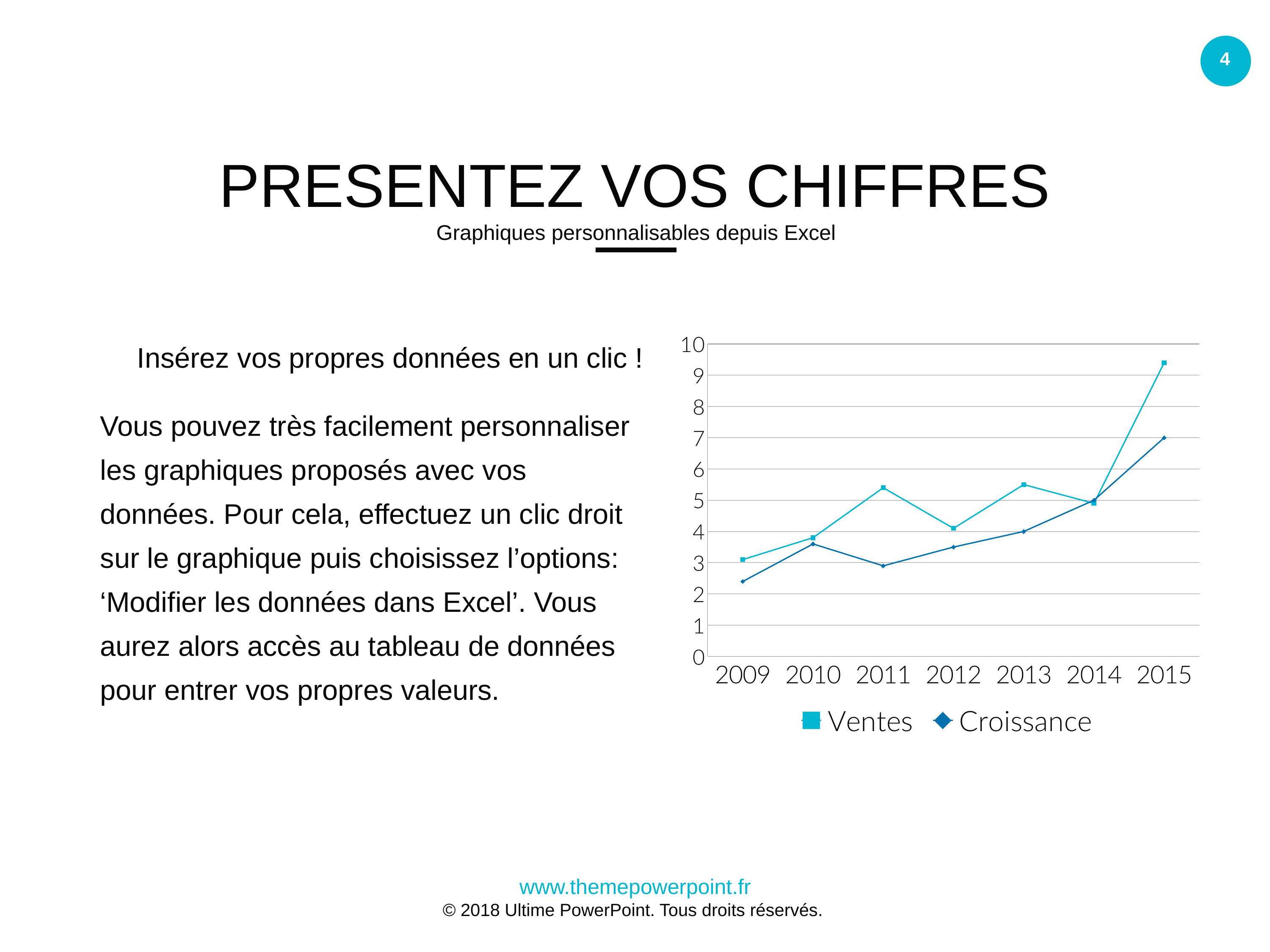

PRESENTEZ VOS CHIFFRES
Graphiques personnalisables depuis Excel

### Chart

| Category | Ventes | Croissance |
|---|---|---|
| 2009 | 3.1 | 2.4 |
| 2010 | 3.8 | 3.6 |
| 2011 | 5.4 | 2.9 |
| 2012 | 4.1 | 3.5 |
| 2013 | 5.5 | 4.0 |
| 2014 | 4.9 | 5.0 |
| 2015 | 9.4 | 7.0 |
Insérez vos propres données en un clic !
Vous pouvez très facilement personnaliser les graphiques proposés avec vos données. Pour cela, effectuez un clic droit sur le graphique puis choisissez l’options: ‘Modifier les données dans Excel’. Vous aurez alors accès au tableau de données pour entrer vos propres valeurs.